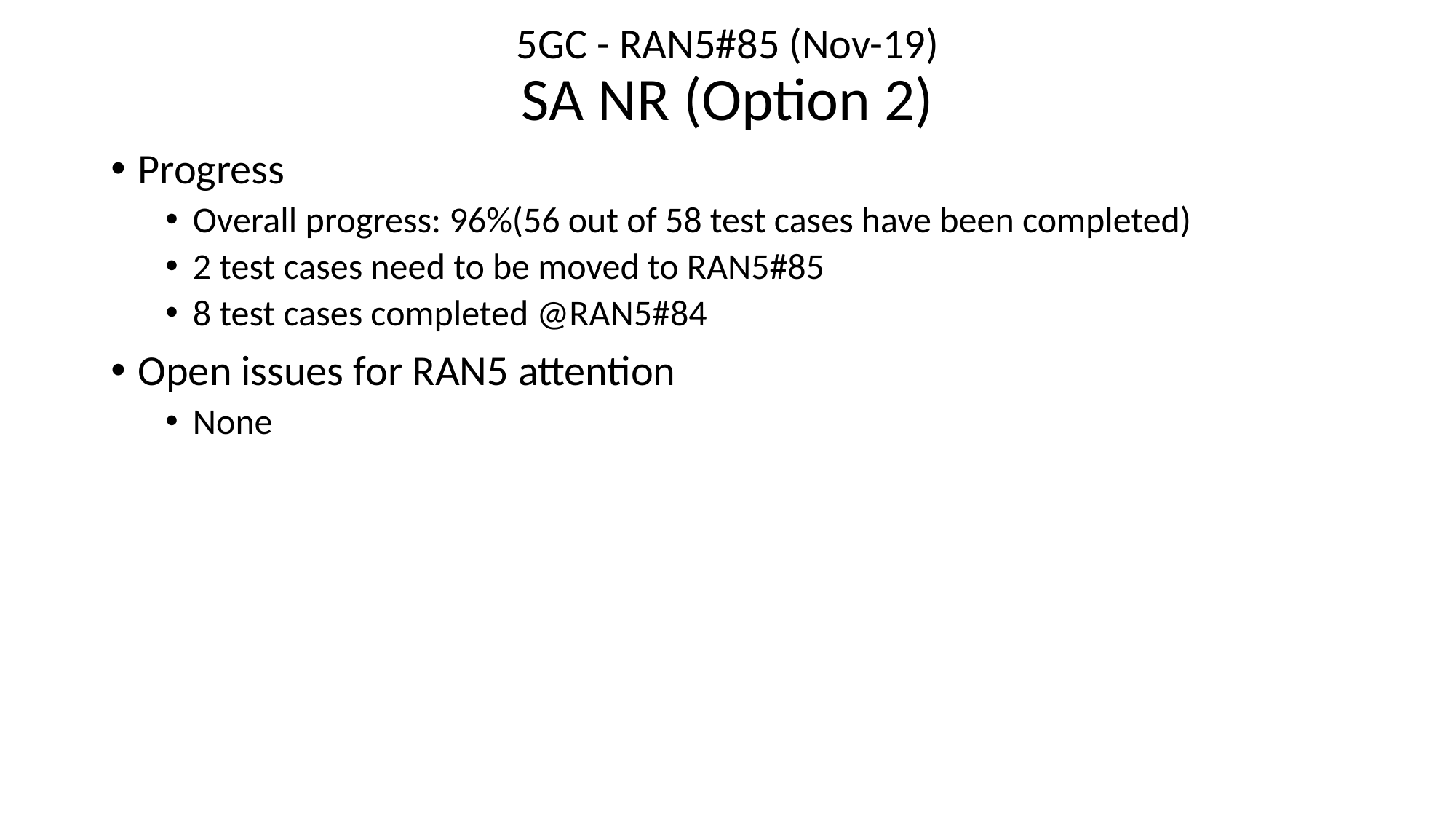

# 5GC - RAN5#85 (Nov-19) SA NR (Option 2)
Progress
Overall progress: 96%(56 out of 58 test cases have been completed)
2 test cases need to be moved to RAN5#85
8 test cases completed @RAN5#84
Open issues for RAN5 attention
None